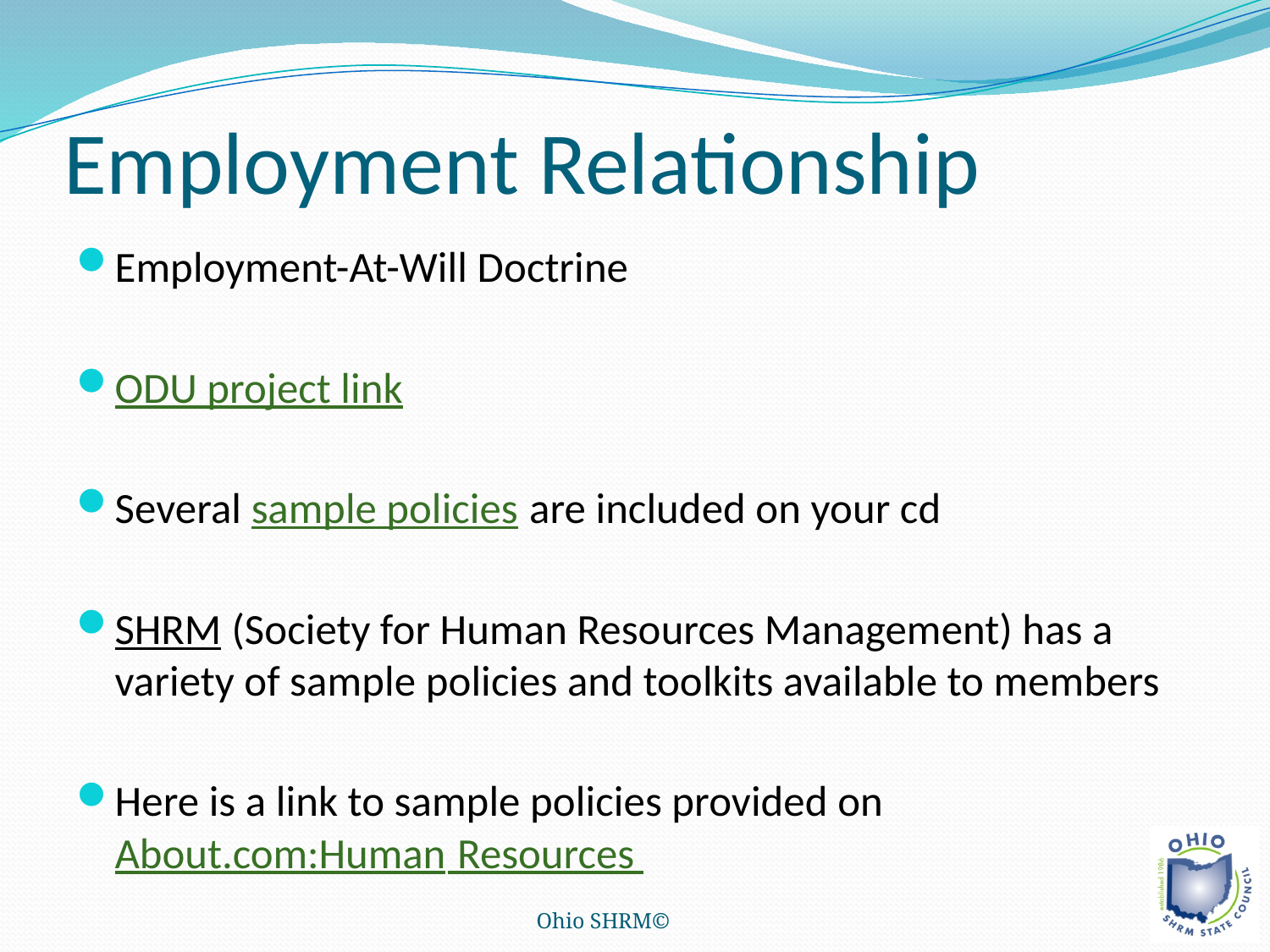

# Employment Relationship
Employment-At-Will Doctrine

ODU project link

Several sample policies are included on your cd

SHRM (Society for Human Resources Management) has a variety of sample policies and toolkits available to members

Here is a link to sample policies provided on About.com:Human Resources

Ohio SHRM©